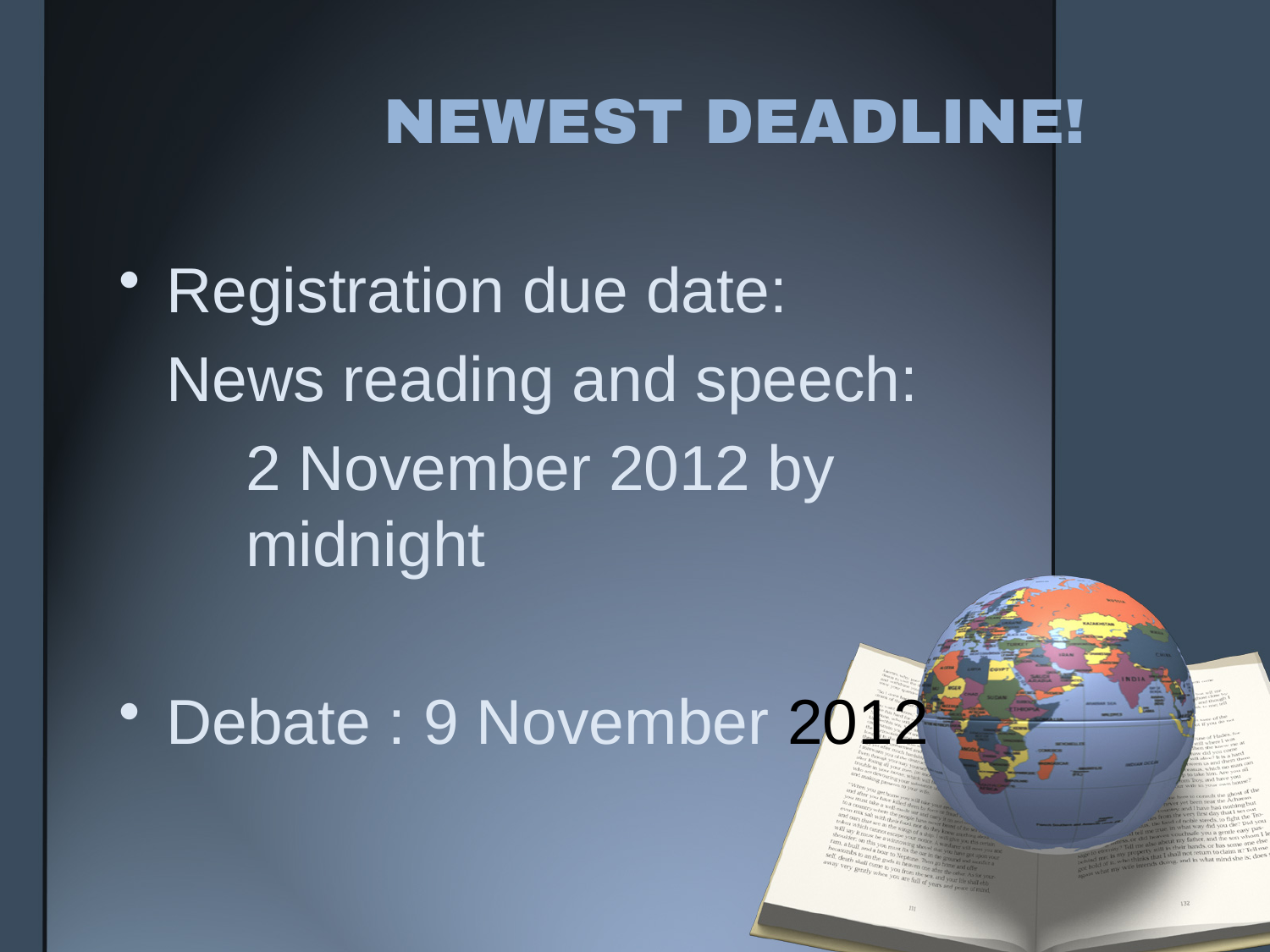

# NEWEST DEADLINE!
Registration due date:
	News reading and speech:
	2 November 2012 by midnight

Debate : 9 November 2012